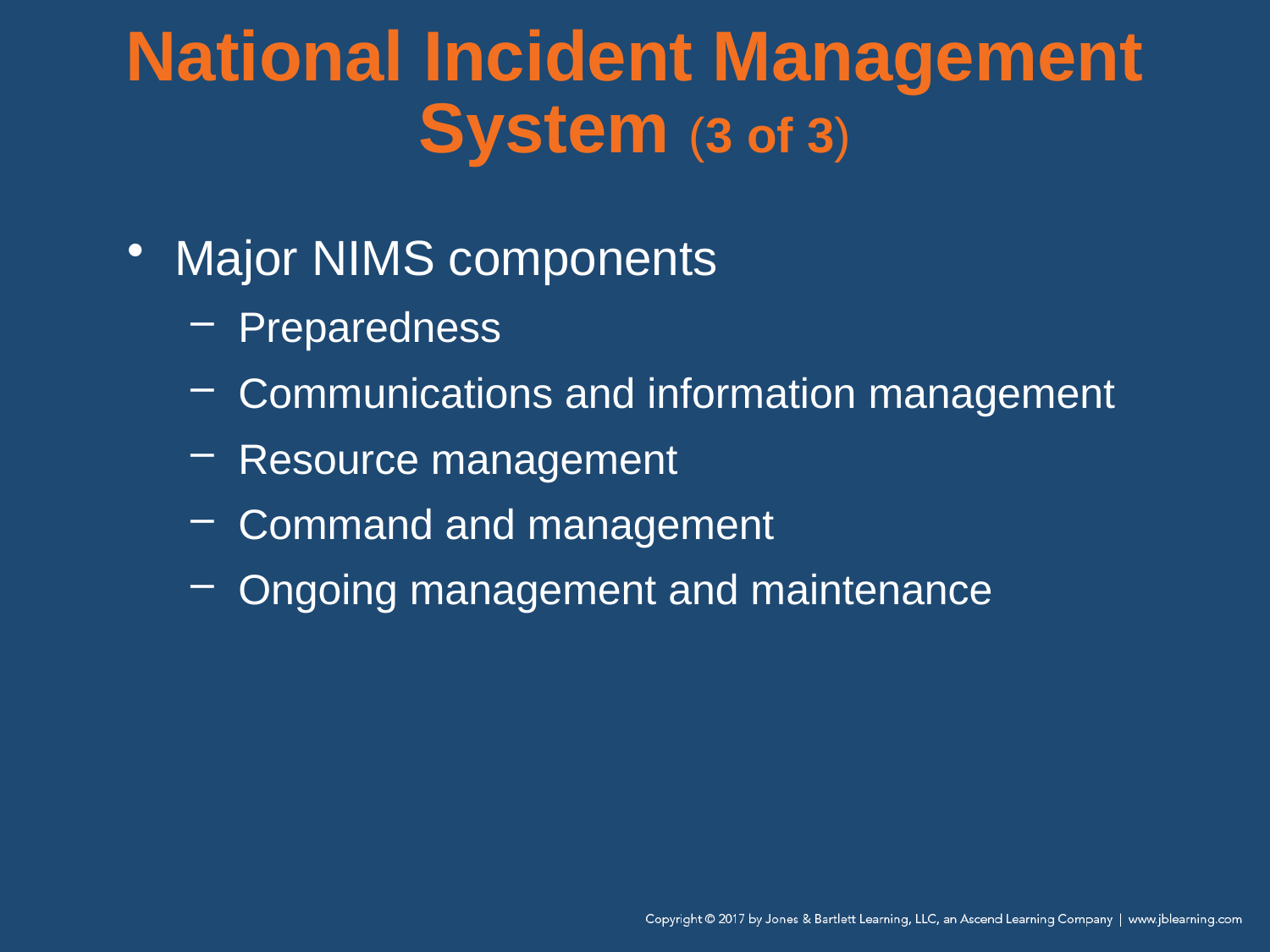

# National Incident Management System (3 of 3)
Major NIMS components
Preparedness
Communications and information management
Resource management
Command and management
Ongoing management and maintenance